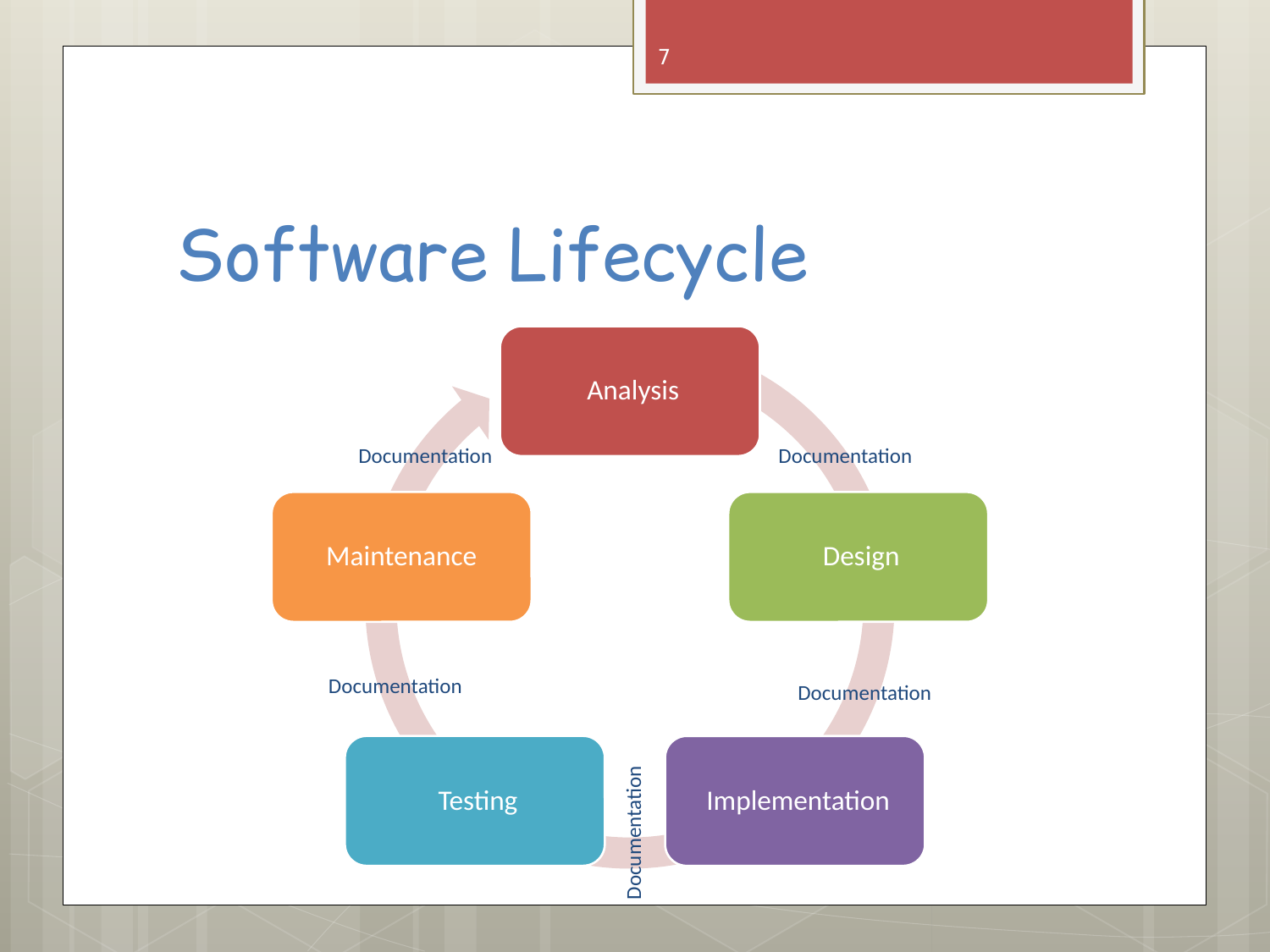

7
# Software Lifecycle
Analysis
Design
Implementation
Testing
Maintenance
Documentation
Documentation
Documentation
Documentation
Documentation